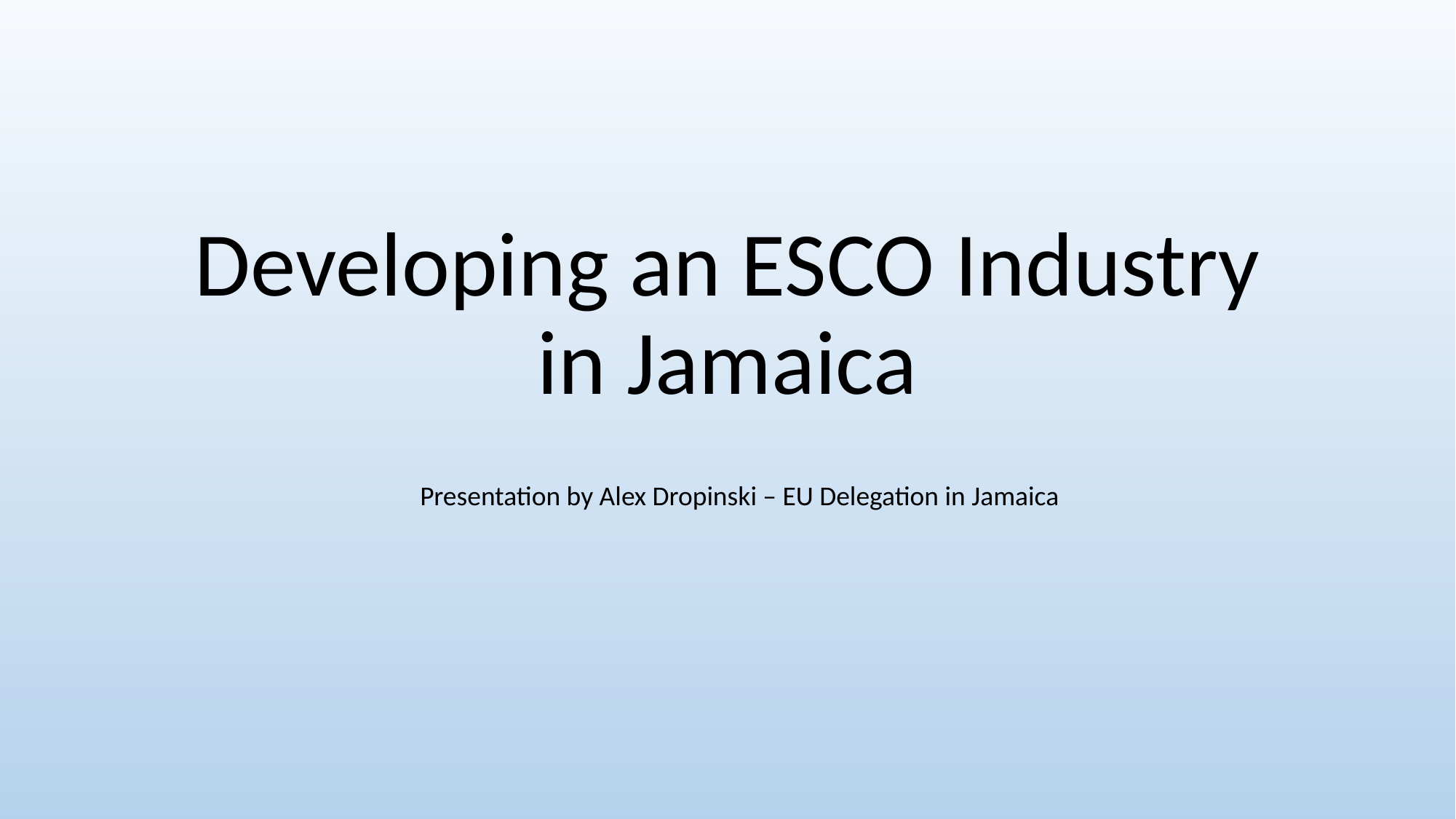

# Developing an ESCO Industry in Jamaica
Presentation by Alex Dropinski – EU Delegation in Jamaica